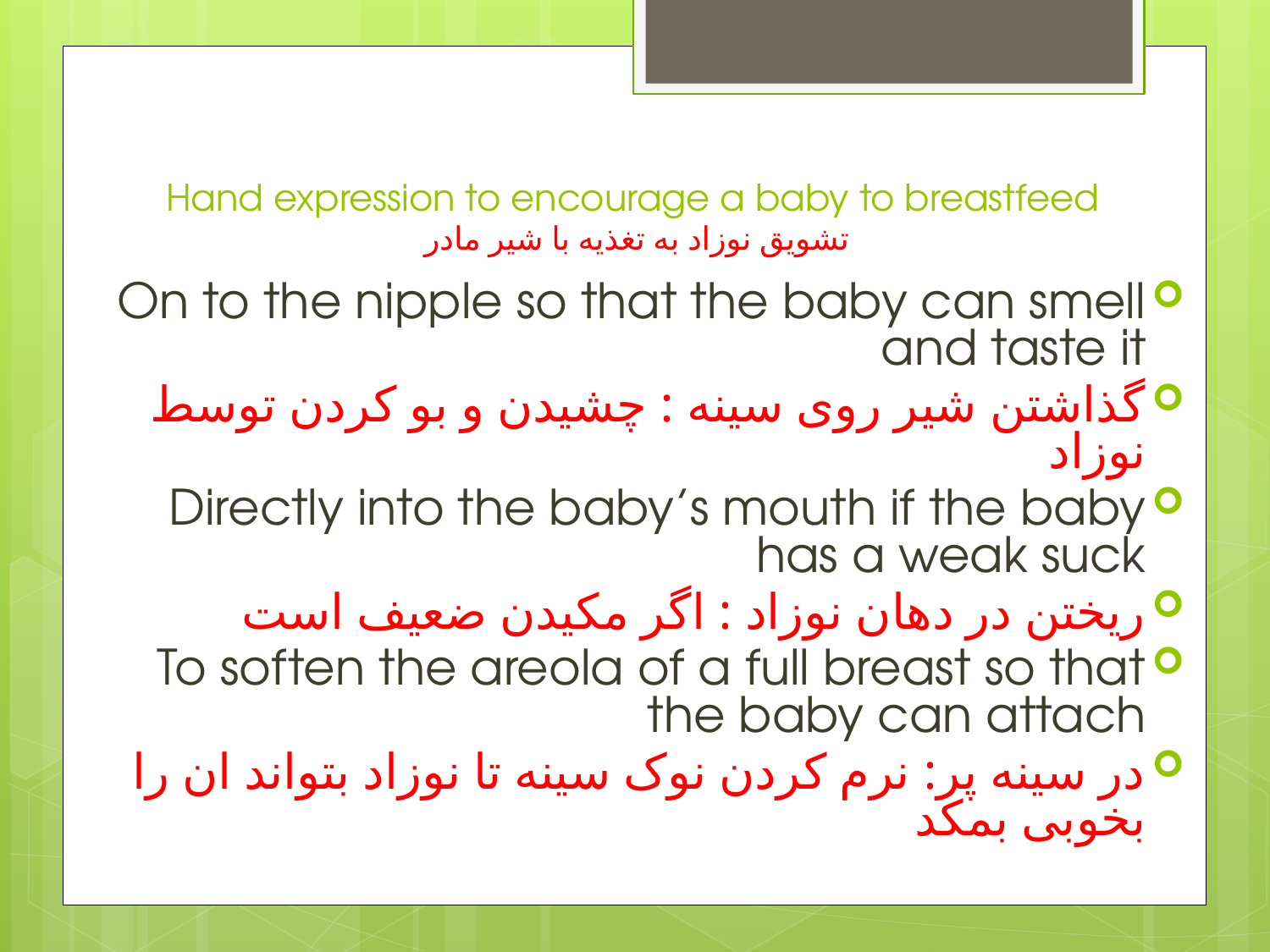

# Hand expression to encourage a baby to breastfeed تشویق نوزاد به تغذیه با شیر مادر
On to the nipple so that the baby can smell and taste it
گذاشتن شیر روی سینه : چشیدن و بو کردن توسط نوزاد
Directly into the baby’s mouth if the baby has a weak suck
ریختن در دهان نوزاد : اگر مکیدن ضعیف است
To soften the areola of a full breast so that the baby can attach
در سینه پر: نرم کردن نوک سینه تا نوزاد بتواند ان را بخوبی بمکد